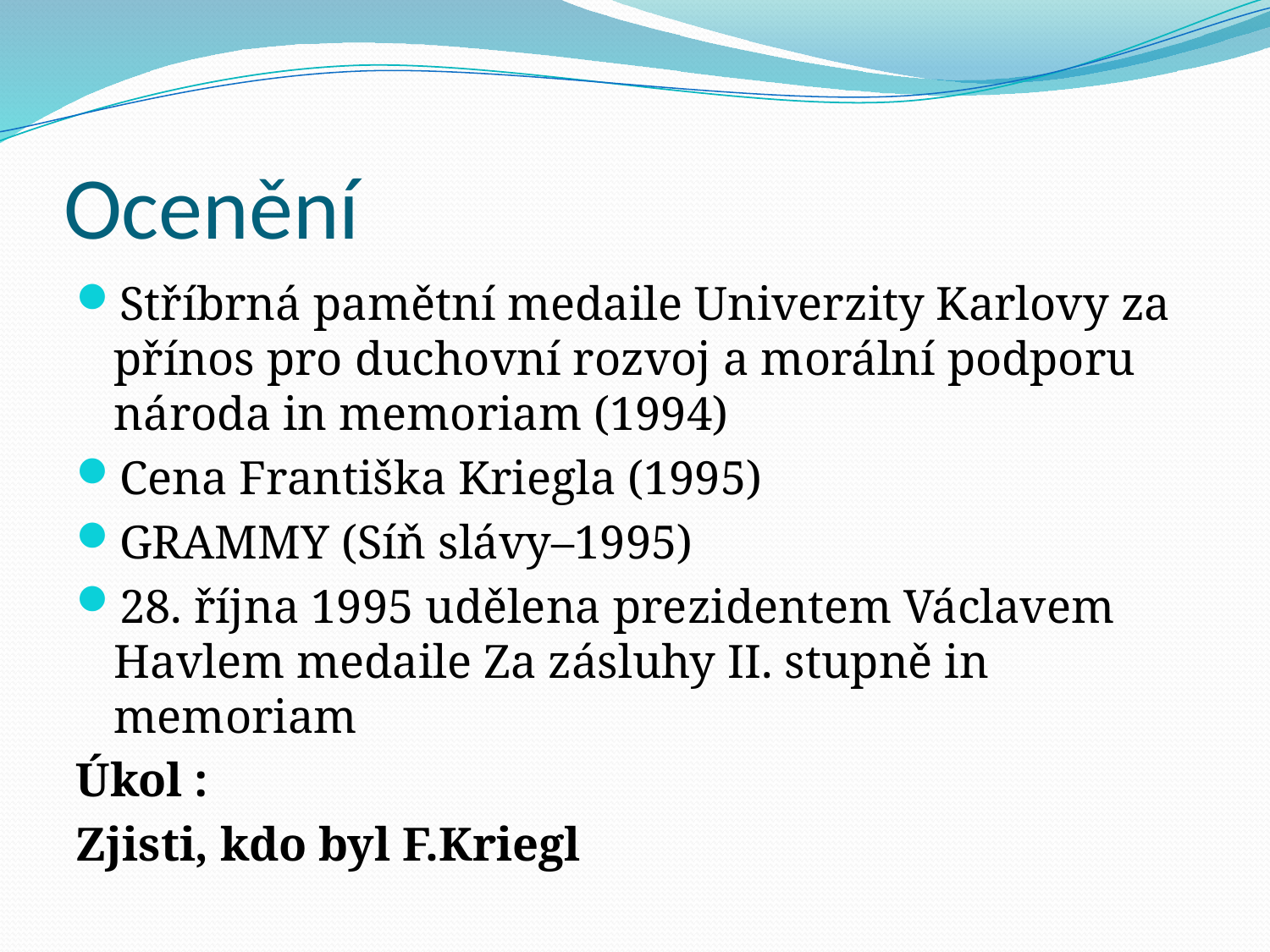

# Ocenění
Stříbrná pamětní medaile Univerzity Karlovy za přínos pro duchovní rozvoj a morální podporu národa in memoriam (1994)
Cena Františka Kriegla (1995)
GRAMMY (Síň slávy–1995)
28. října 1995 udělena prezidentem Václavem Havlem medaile Za zásluhy II. stupně in memoriam
Úkol :
Zjisti, kdo byl F.Kriegl